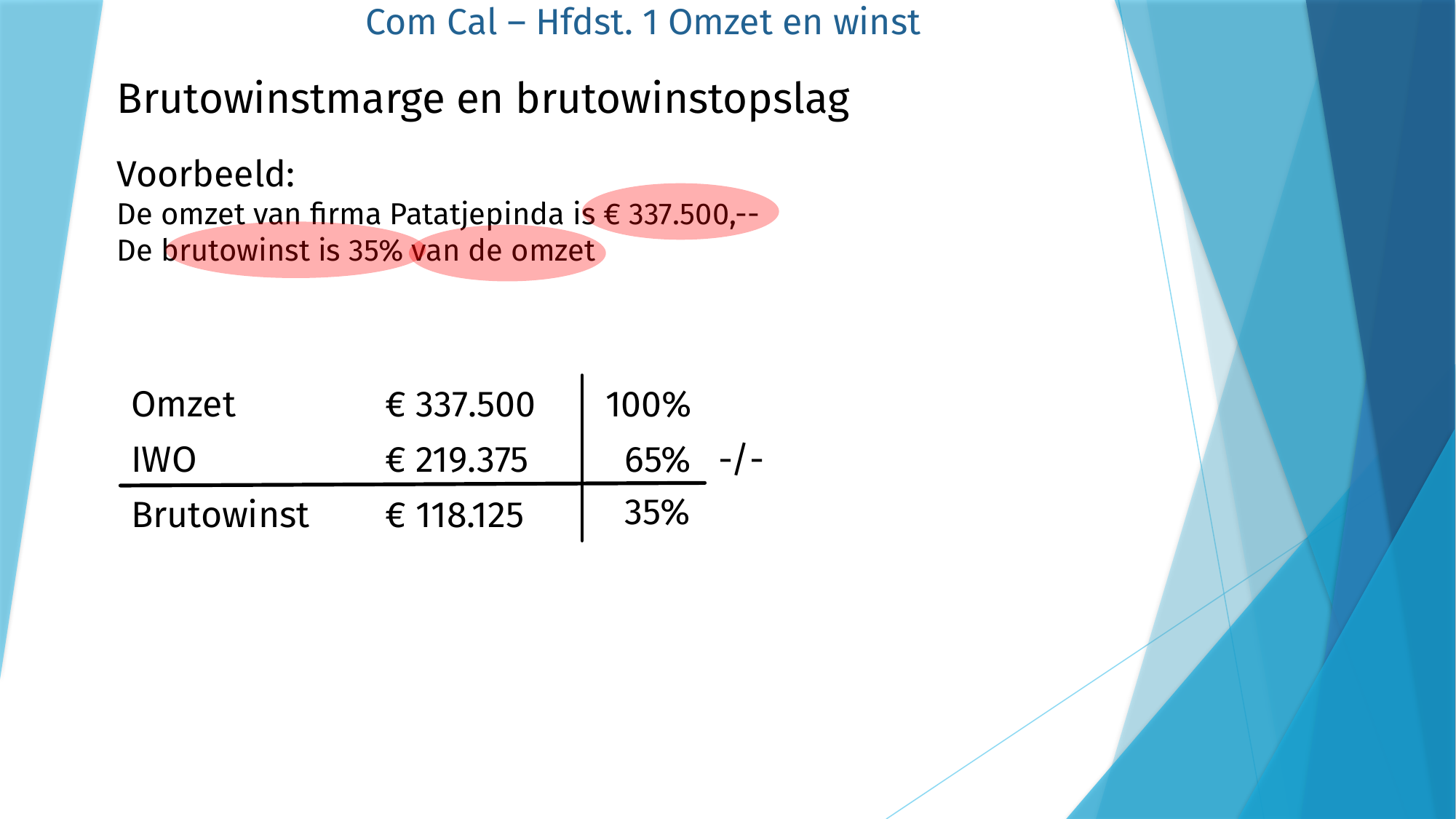

Com Cal – Hfdst. 1 Omzet en winst
Brutowinstmarge en brutowinstopslag
Voorbeeld:
De omzet van firma Patatjepinda is € 337.500,--
De brutowinst is 35% van de omzet

Omzet
€ 337.500
100%
  65%
-/-
IWO
€ 219.375
  35%
Brutowinst
€ 118.125